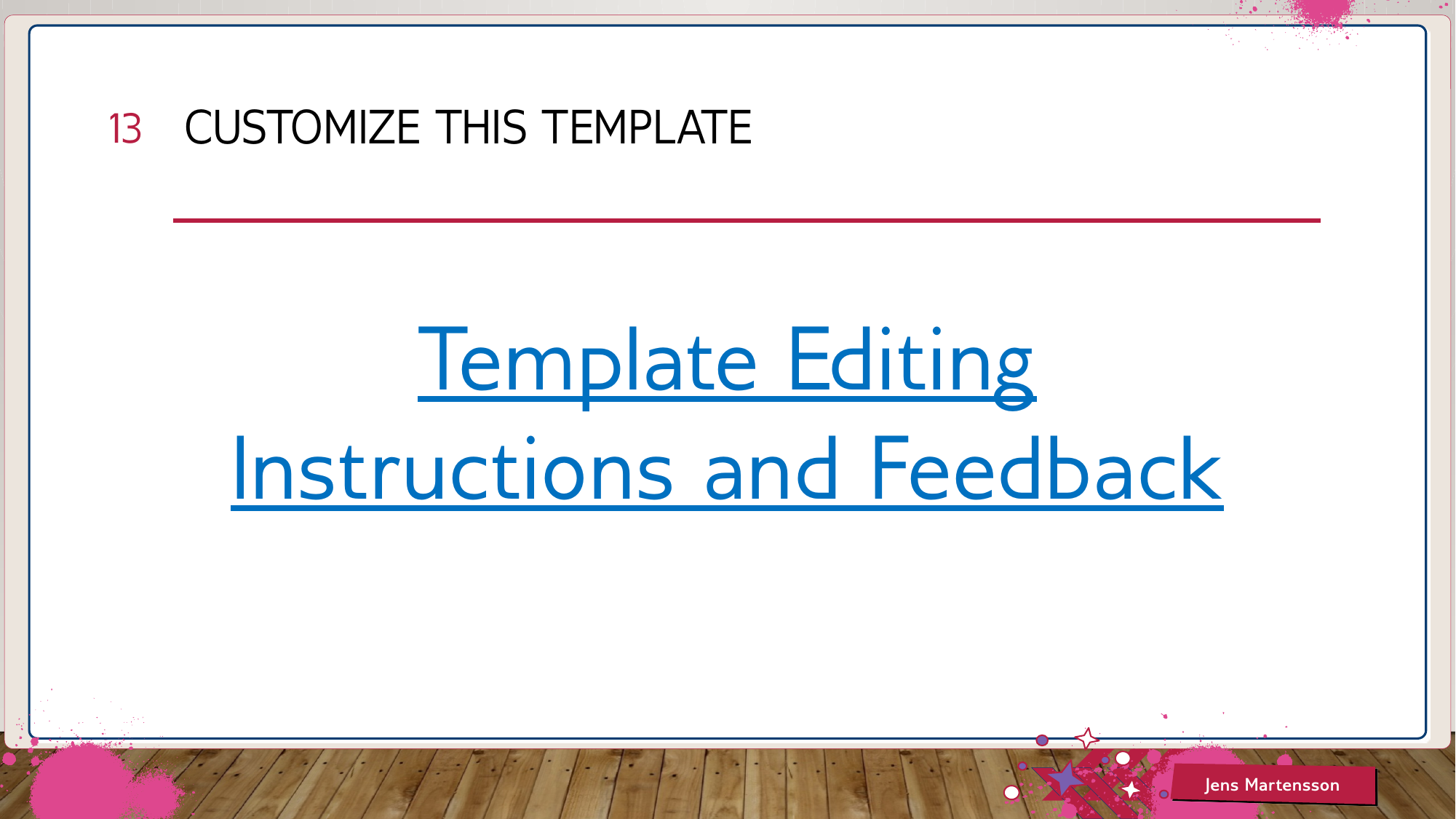

13
# Customize this Template
Template Editing Instructions and Feedback